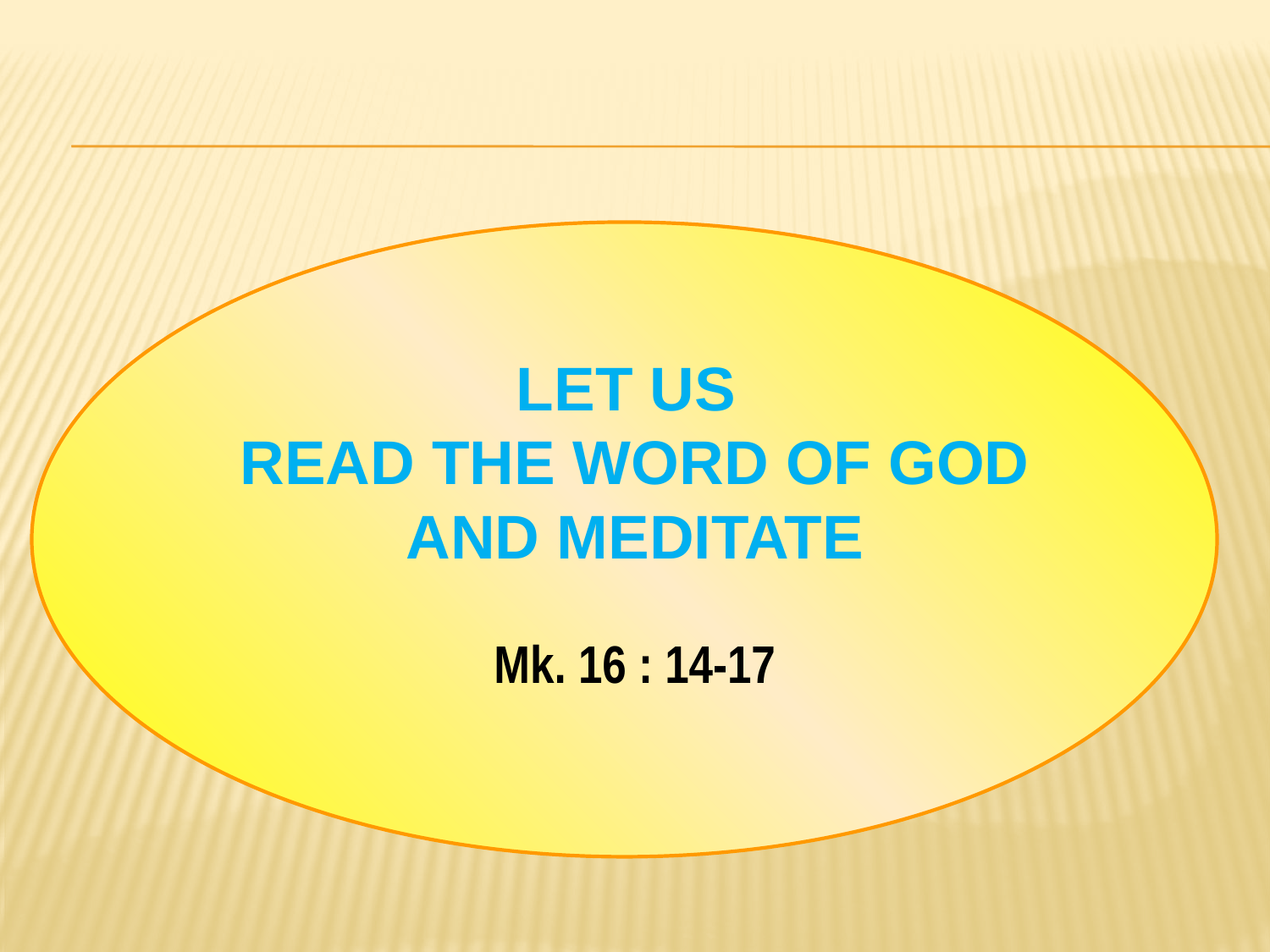

# Let us Read the Word of God and Meditate
Mk. 16 : 14-17